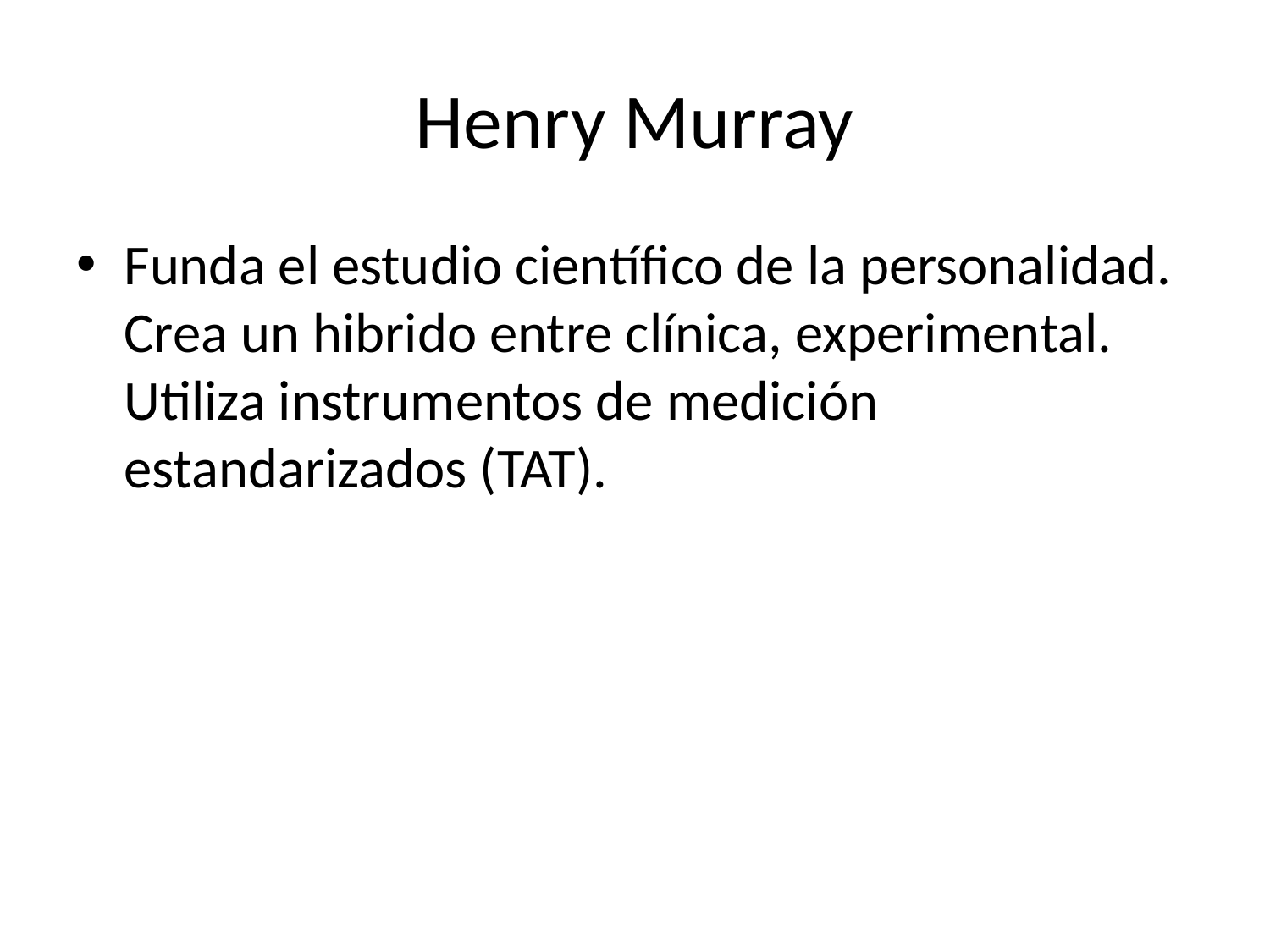

# Henry Murray
Funda el estudio científico de la personalidad. Crea un hibrido entre clínica, experimental. Utiliza instrumentos de medición estandarizados (TAT).